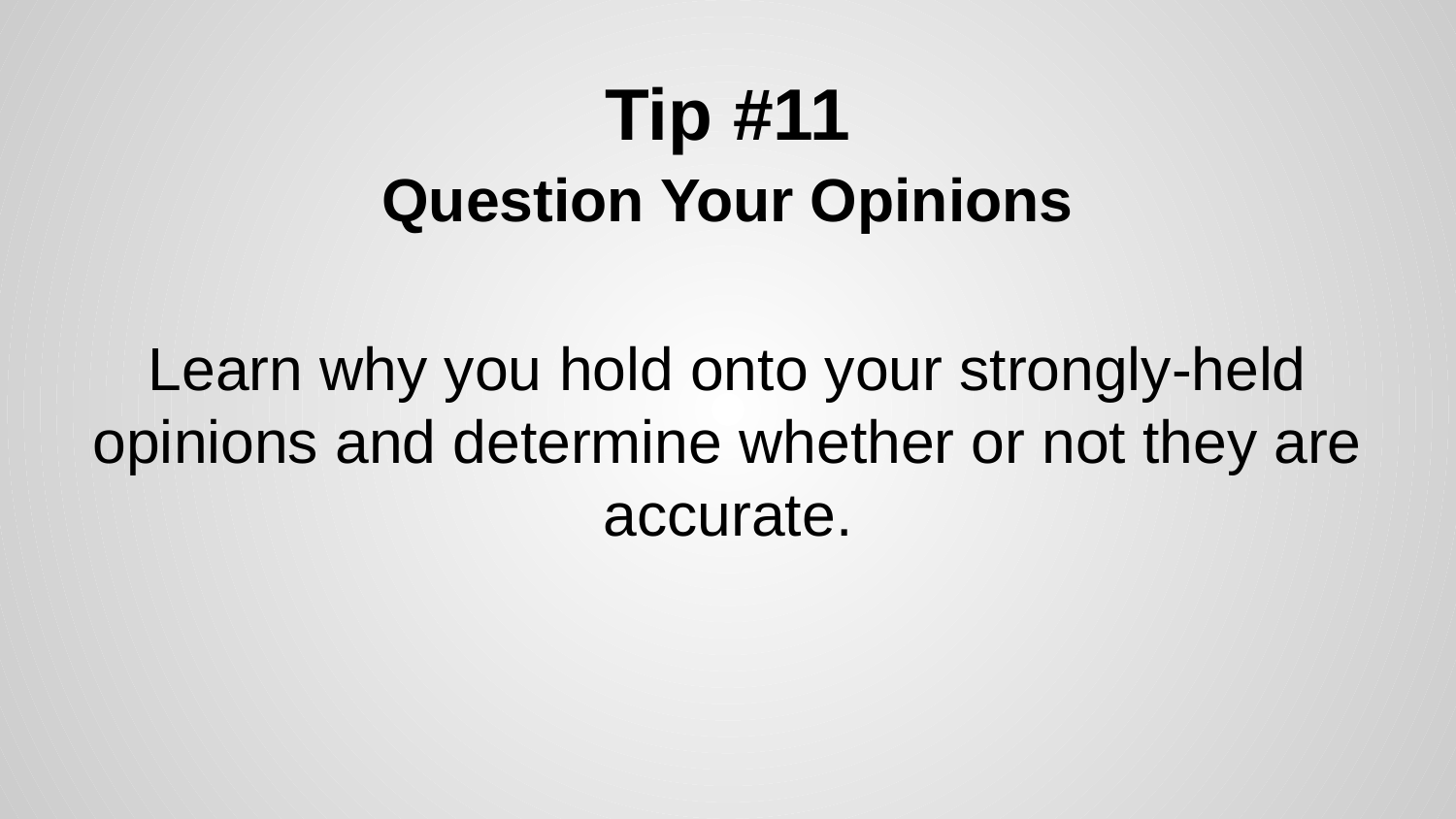

# Tip #11

Question Your Opinions

Learn why you hold onto your strongly-held opinions and determine whether or not they are accurate.